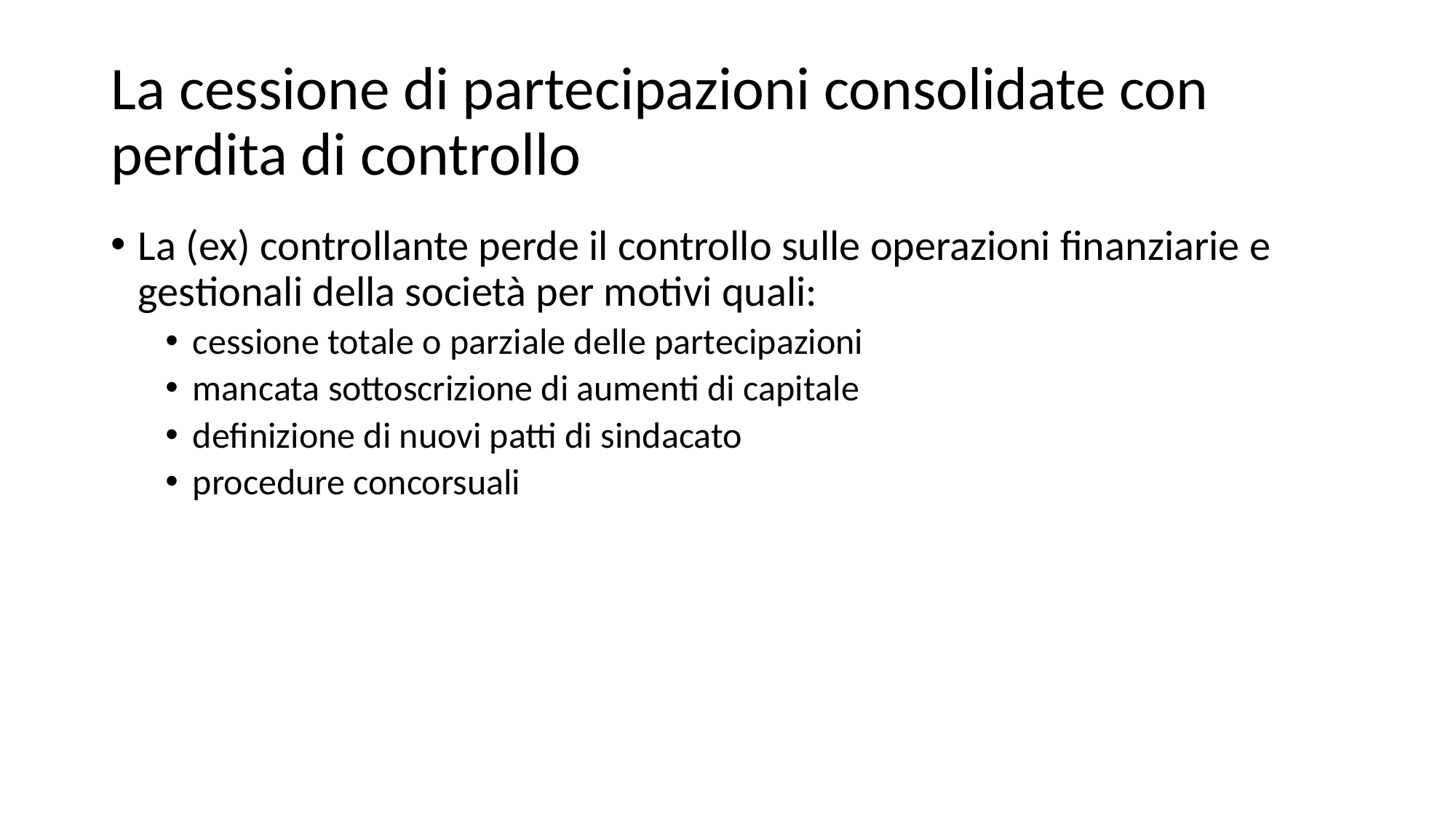

# La cessione di partecipazioni consolidate con perdita di controllo
La (ex) controllante perde il controllo sulle operazioni finanziarie e gestionali della società per motivi quali:
cessione totale o parziale delle partecipazioni
mancata sottoscrizione di aumenti di capitale
definizione di nuovi patti di sindacato
procedure concorsuali